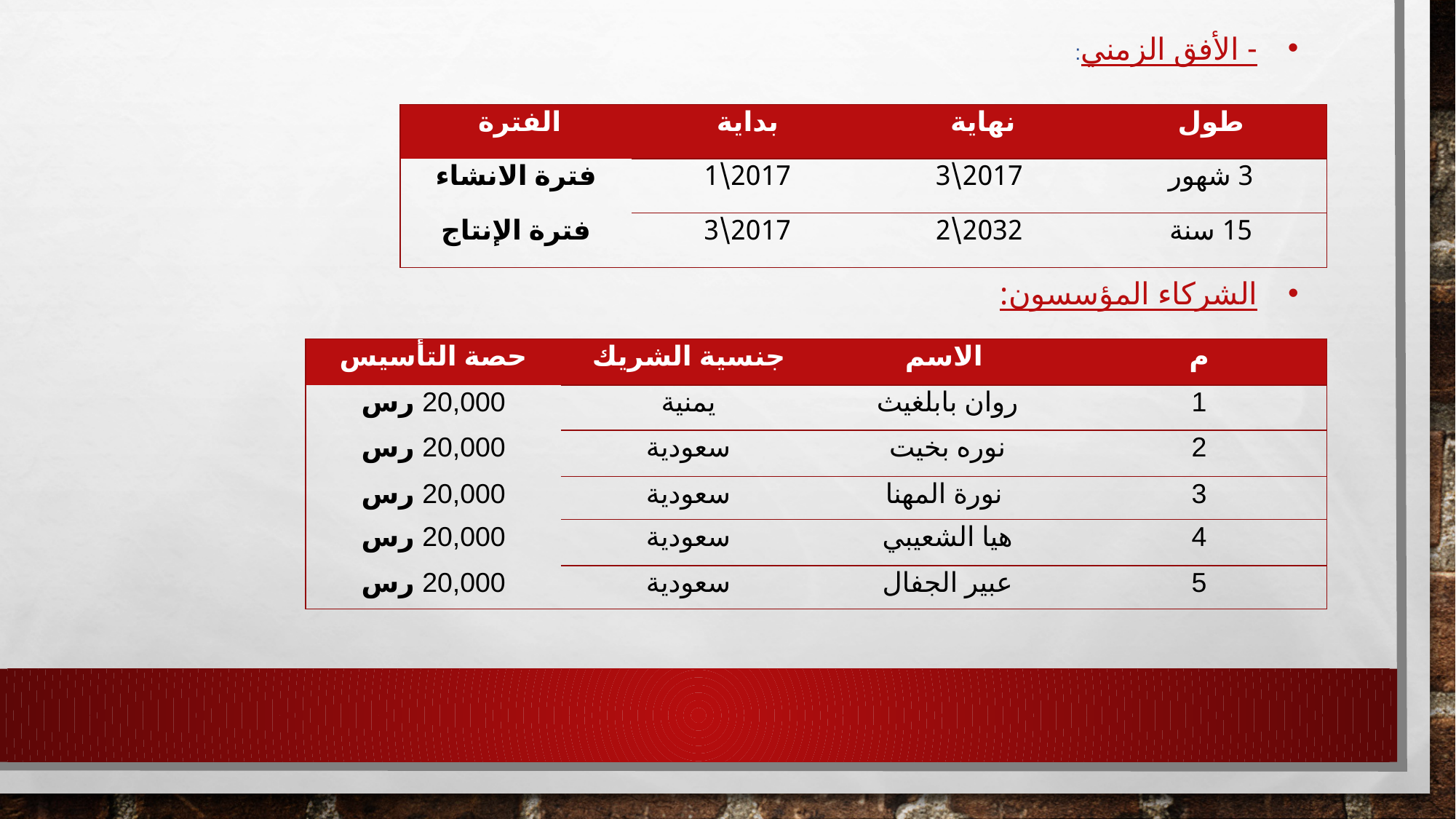

- الأفق الزمني:

| الفترة | بداية | نهاية | طول |
| --- | --- | --- | --- |
| فترة الانشاء | 2017\1 | 2017\3 | 3 شهور |
| فترة الإنتاج | 2017\3 | 2032\2 | 15 سنة |

الشركاء المؤسسون:
| حصة التأسيس | جنسية الشريك | الاسم | م |
| --- | --- | --- | --- |
| 20,000 رس | يمنية | روان بابلغيث | 1 |
| 20,000 رس | سعودية | نوره بخيت | 2 |
| 20,000 رس | سعودية | نورة المهنا | 3 |
| 20,000 رس | سعودية | هيا الشعيبي | 4 |
| 20,000 رس | سعودية | عبير الجفال | 5 |